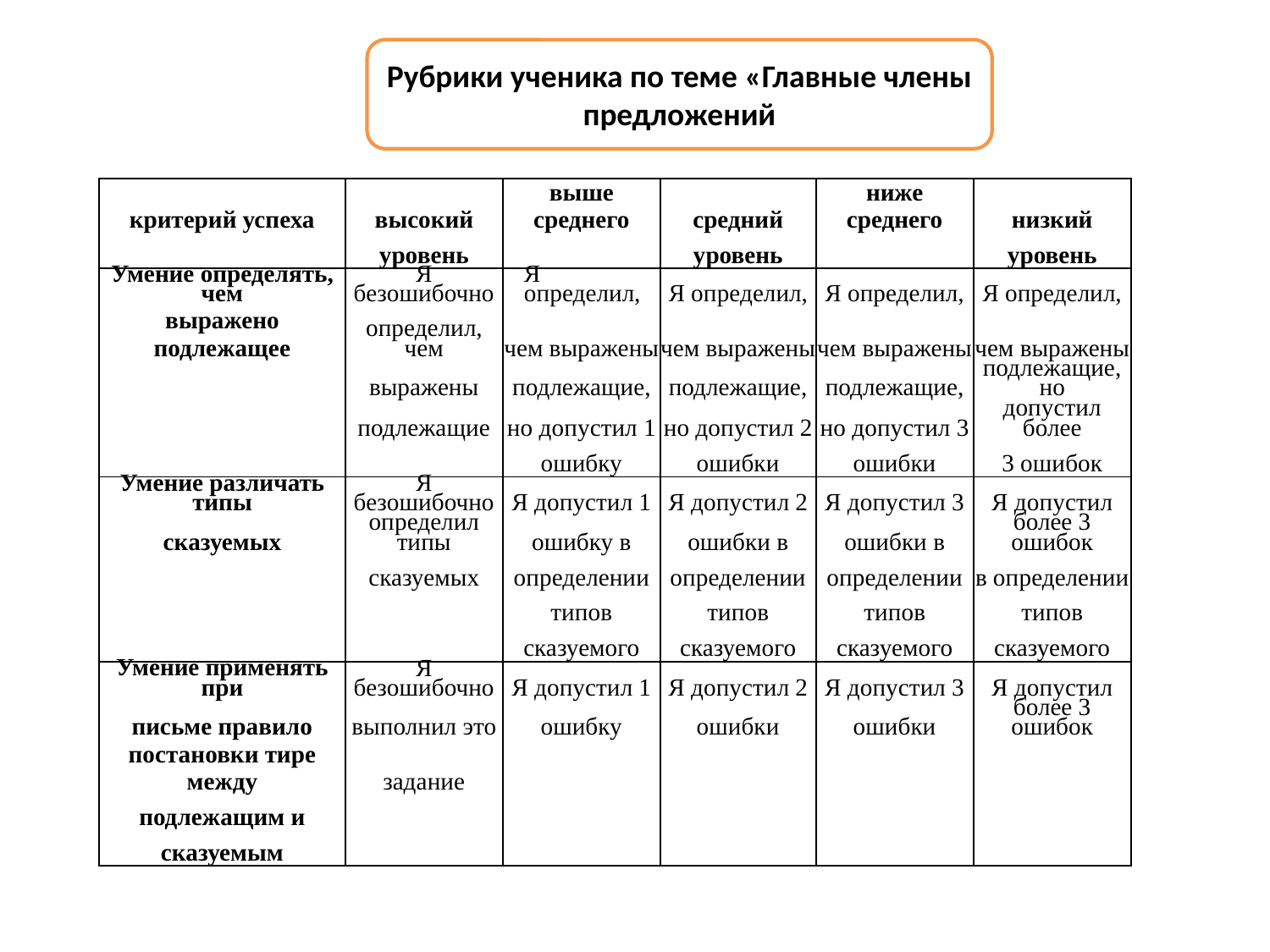

Рубрики ученика по теме «Главные члены предложений
| критерий успеха | высокий | выше среднего | средний | ниже среднего | низкий |
| --- | --- | --- | --- | --- | --- |
|  | уровень |  | уровень |  | уровень |
| Умение определять, чем | Я безошибочно | Я определил, | Я определил, | Я определил, | Я определил, |
| выражено подлежащее | определил, чем | чем выражены | чем выражены | чем выражены | чем выражены |
|  | выражены | подлежащие, | подлежащие, | подлежащие, | подлежащие, но |
|  | подлежащие | но допустил 1 | но допустил 2 | но допустил 3 | допустил более |
|  |  | ошибку | ошибки | ошибки | 3 ошибок |
| Умение различать типы | Я безошибочно | Я допустил 1 | Я допустил 2 | Я допустил 3 | Я допустил |
| сказуемых | определил типы | ошибку в | ошибки в | ошибки в | более 3 ошибок |
|  | сказуемых | определении | определении | определении | в определении |
|  |  | типов | типов | типов | типов |
|  |  | сказуемого | сказуемого | сказуемого | сказуемого |
| Умение применять при | Я безошибочно | Я допустил 1 | Я допустил 2 | Я допустил 3 | Я допустил |
| письме правило | выполнил это | ошибку | ошибки | ошибки | более 3 ошибок |
| постановки тире между | задание |  |  |  |  |
| подлежащим и |  |  |  |  |  |
| сказуемым |  |  |  |  |  |